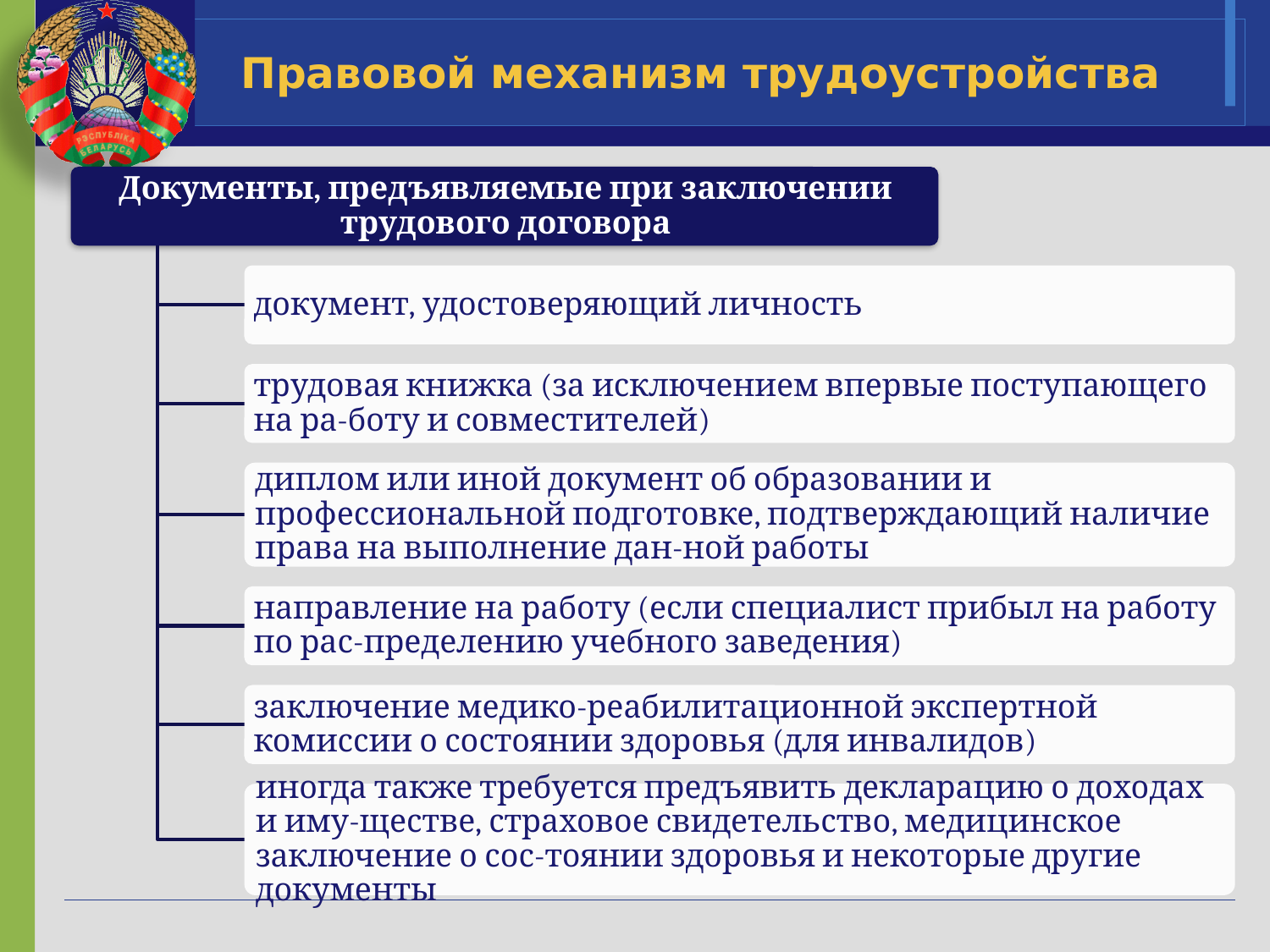

# Правовой механизм трудоустройства
Документы, предъявляемые при заключении трудового договора
документ, удостоверяющий личность
трудовая книжка (за исключением впервые поступающего на ра-боту и совместителей)
диплом или иной документ об образовании и профессиональной подготовке, подтверждающий наличие права на выполнение дан-ной работы
направление на работу (если специалист прибыл на работу по рас-пределению учебного заведения)
заключение медико-реабилитационной экспертной комиссии о состоянии здоровья (для инвалидов)
иногда также требуется предъявить декларацию о доходах и иму-ществе, страховое свидетельство, медицинское заключение о сос-тоянии здоровья и некоторые другие документы